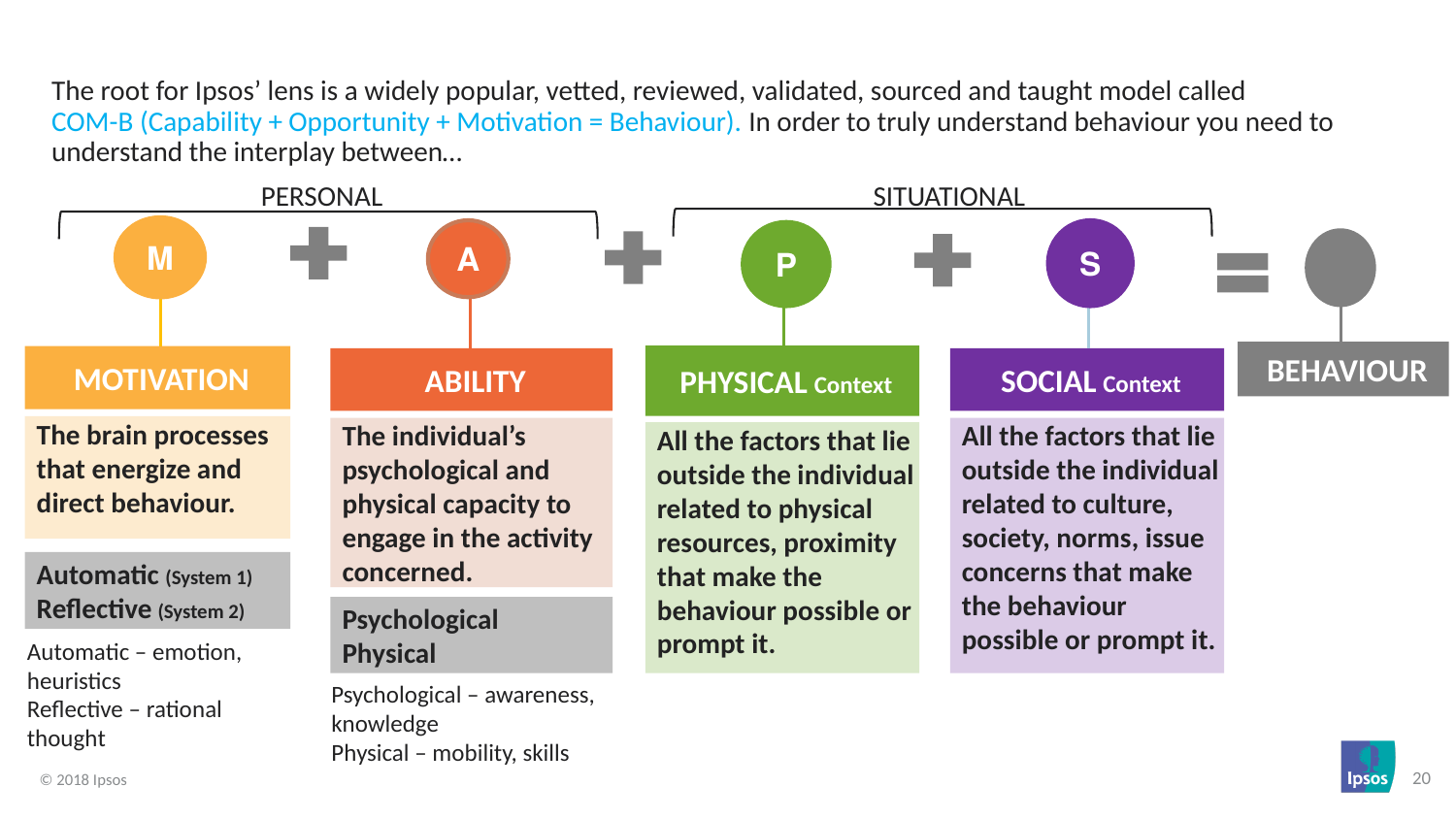

The root for Ipsos’ lens is a widely popular, vetted, reviewed, validated, sourced and taught model called
COM-B (Capability + Opportunity + Motivation = Behaviour). In order to truly understand behaviour you need to understand the interplay between…
SITUATIONAL
PERSONAL
M
MOTIVATION
The brain processes that energize and direct behaviour.
Automatic (System 1)
Reflective (System 2)
S
SOCIAL Context
All the factors that lie outside the individual related to culture, society, norms, issue concerns that make the behaviour possible or prompt it.
A
ABILITY
The individual’s psychological and physical capacity to engage in the activity concerned.
Psychological
Physical
P
PHYSICAL Context
All the factors that lie outside the individual related to physical resources, proximity that make the behaviour possible or prompt it.

BEHAVIOUR

Automatic – emotion, heuristics
Reflective – rational thought
Psychological – awareness, knowledge
Physical – mobility, skills